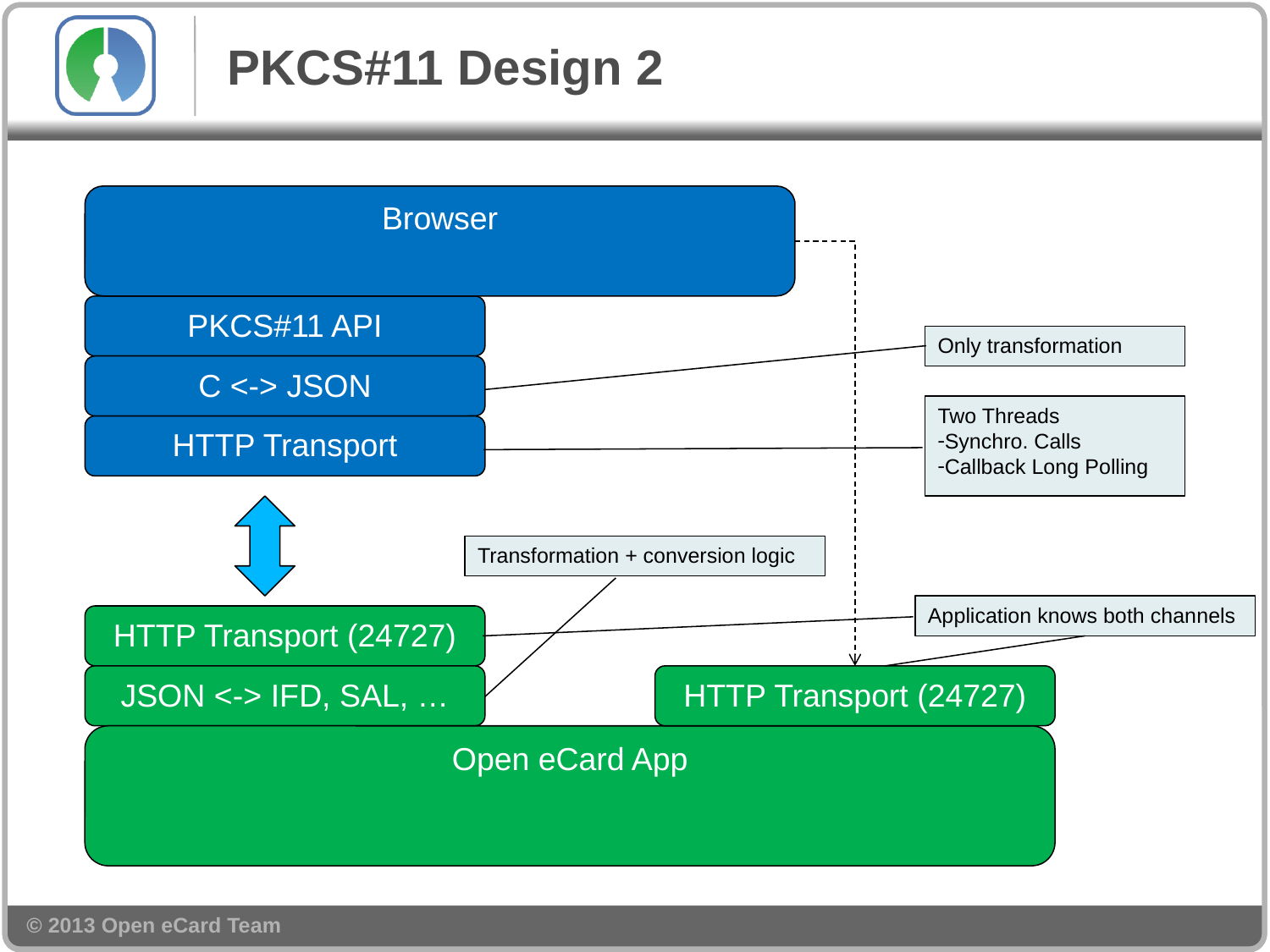

# PKCS#11 Design 2
Browser
PKCS#11 API
Only transformation
C <-> JSON
Two Threads
Synchro. Calls
Callback Long Polling
HTTP Transport

Transformation + conversion logic
Application knows both channels
HTTP Transport (24727)
JSON <-> IFD, SAL, …
HTTP Transport (24727)
Open eCard App